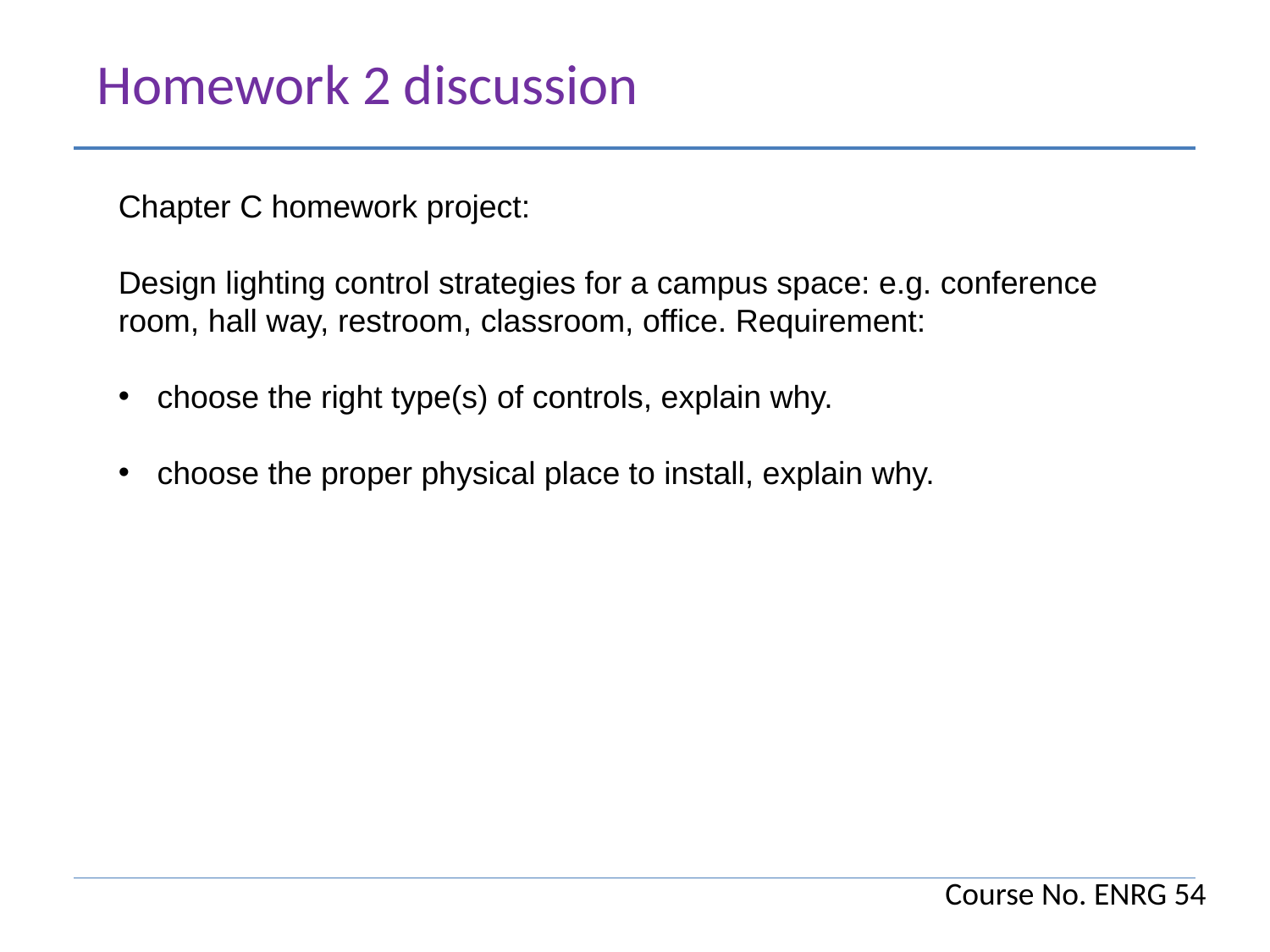

Homework 2 discussion
Chapter C homework project:

Design lighting control strategies for a campus space: e.g. conference room, hall way, restroom, classroom, office. Requirement:

 choose the right type(s) of controls, explain why.

 choose the proper physical place to install, explain why.

Course No. ENRG 54